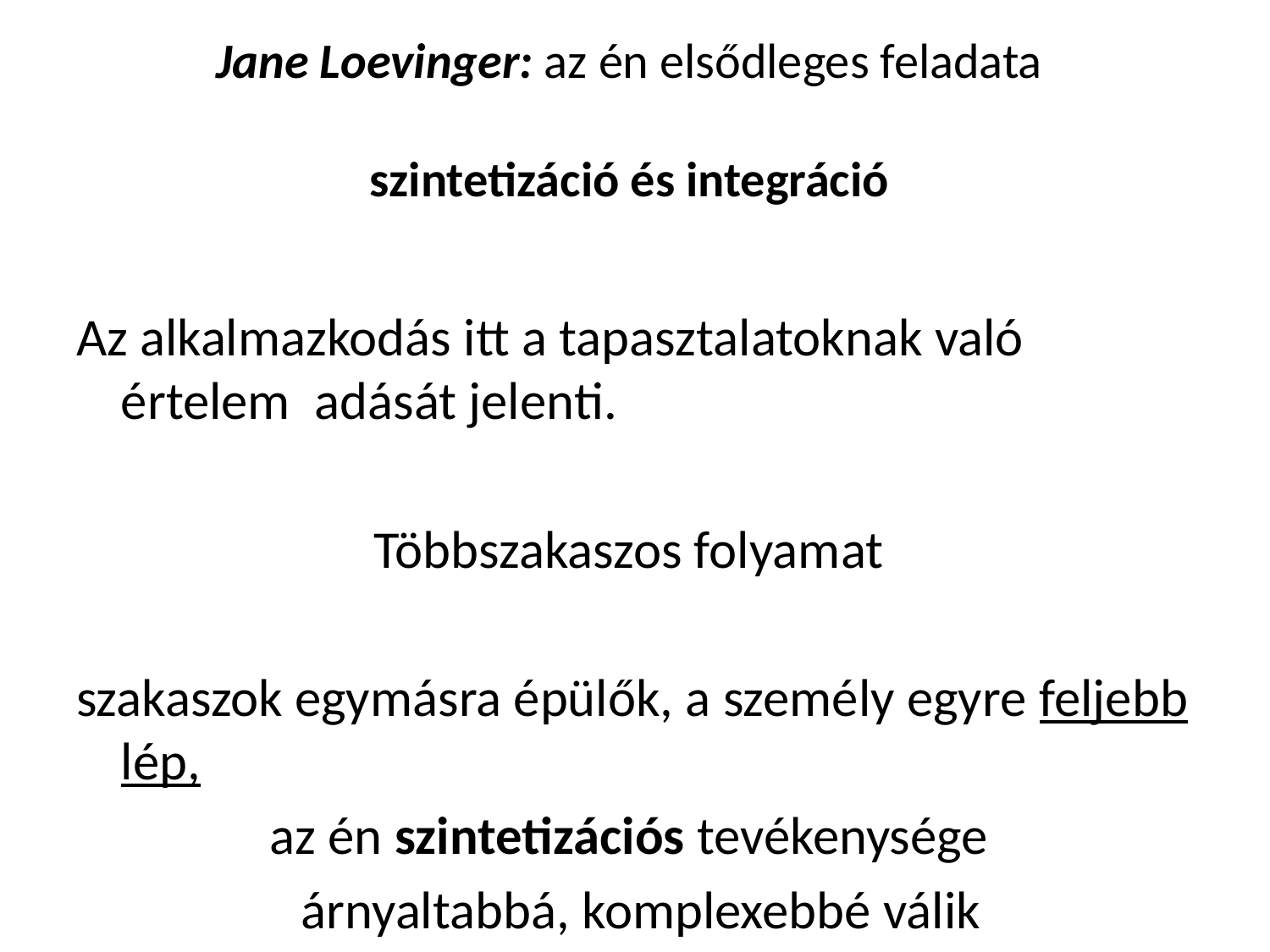

# Jane Loevinger: az én elsődleges feladata szintetizáció és integráció

Az alkalmazkodás itt a tapasztalatoknak való értelem  adását jelenti.

Többszakaszos folyamat

szakaszok egymásra épülők, a személy egyre feljebb lép,
az én szintetizációs tevékenysége
 árnyaltabbá, komplexebbé válik